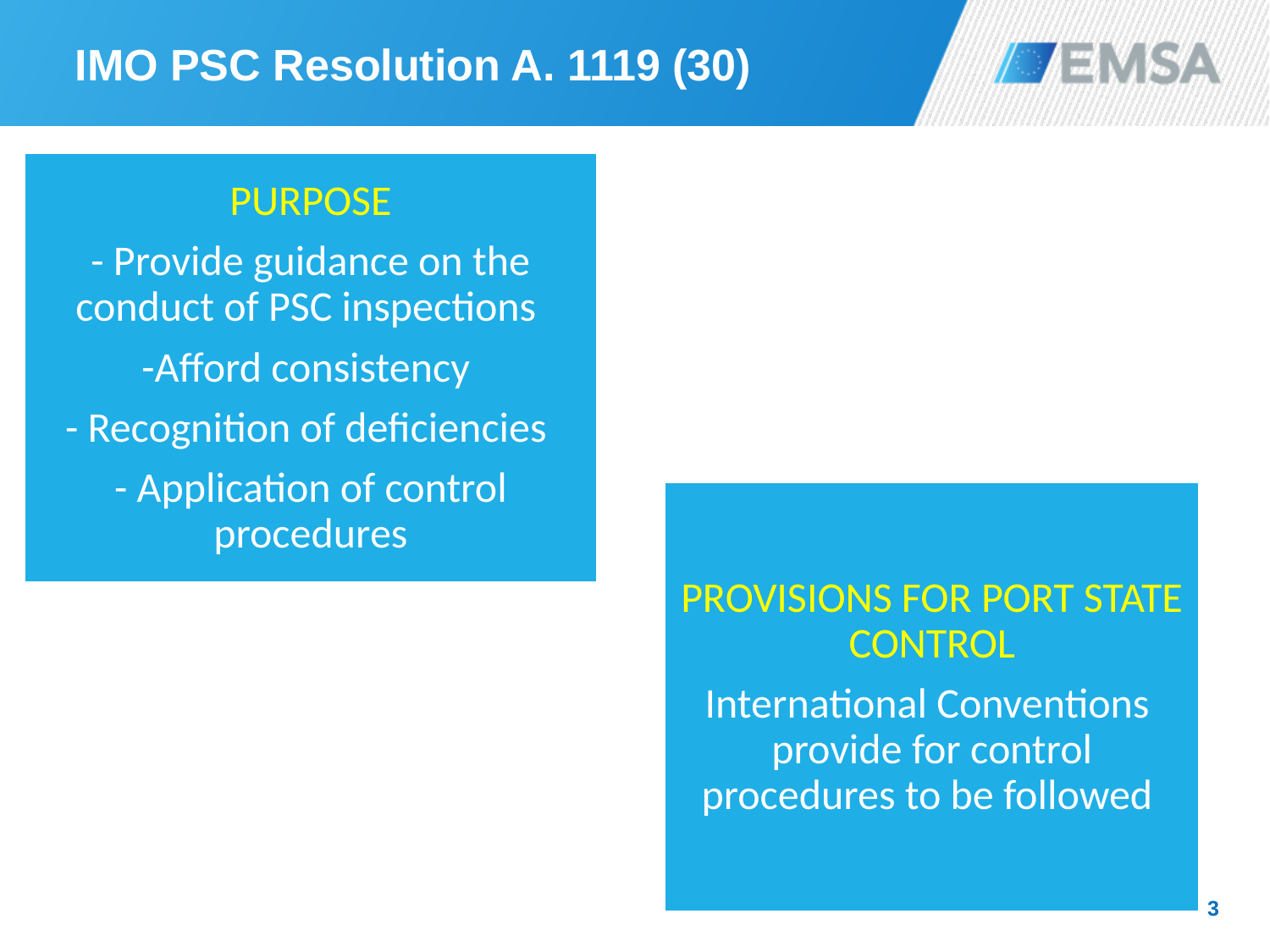

# IMO PSC Resolution A. 1119 (30)
PURPOSE
- Provide guidance on the conduct of PSC inspections
-Afford consistency
- Recognition of deficiencies
- Application of control procedures
PROVISIONS FOR PORT STATE CONTROL
International Conventions  provide for control procedures to be followed
3